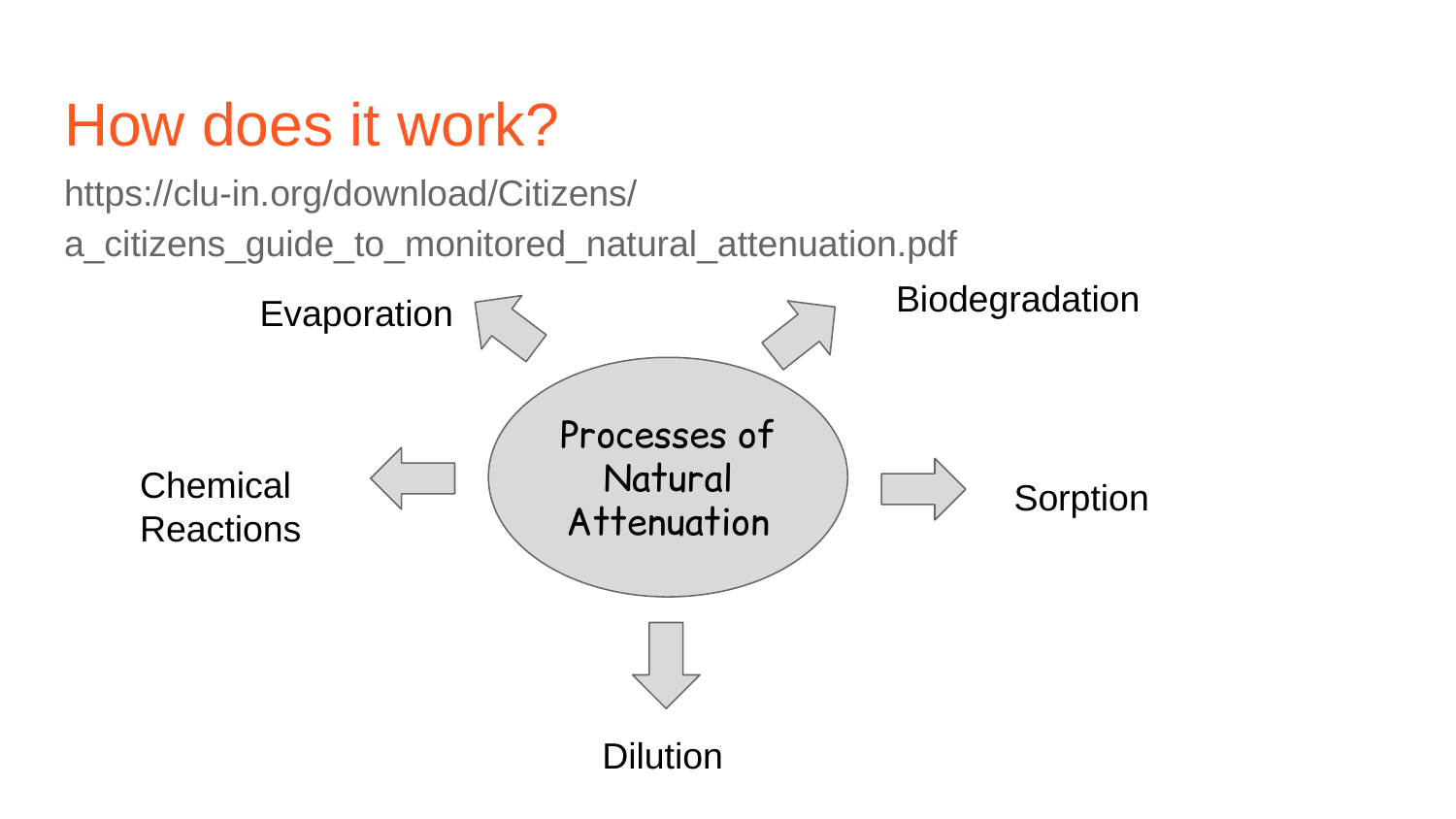

# How does it work?
https://clu-in.org/download/Citizens/a_citizens_guide_to_monitored_natural_attenuation.pdf
Biodegradation
Evaporation

Processes of Natural Attenuation
Chemical Reactions

Sorption

Dilution